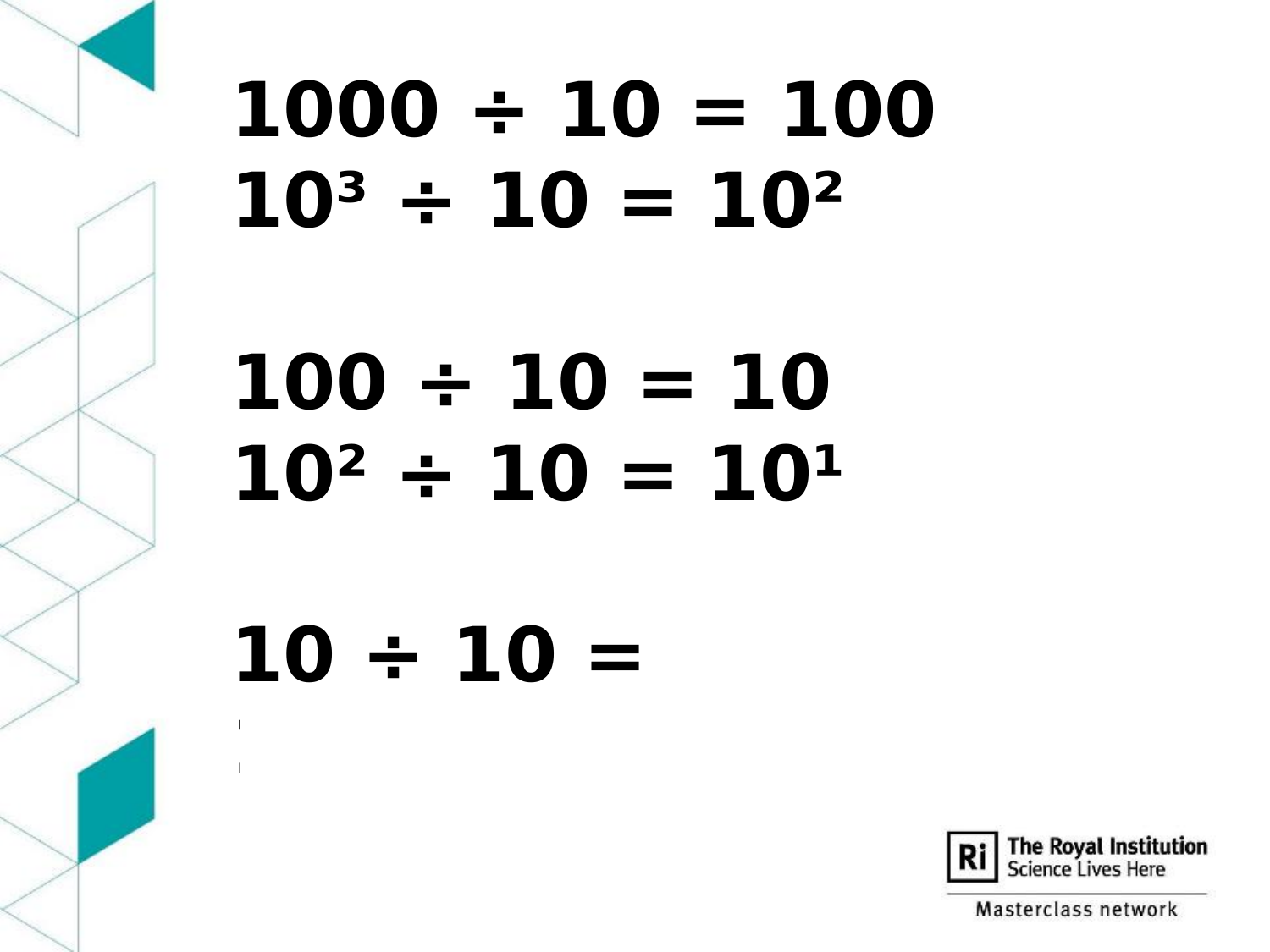

1000 ÷ 10 = 100
10³ ÷ 10 = 10²

100 ÷ 10 = 10
10² ÷ 10 = 10¹

10 ÷ 10 = 1
10¹ ÷ 10¹ = 10⁰